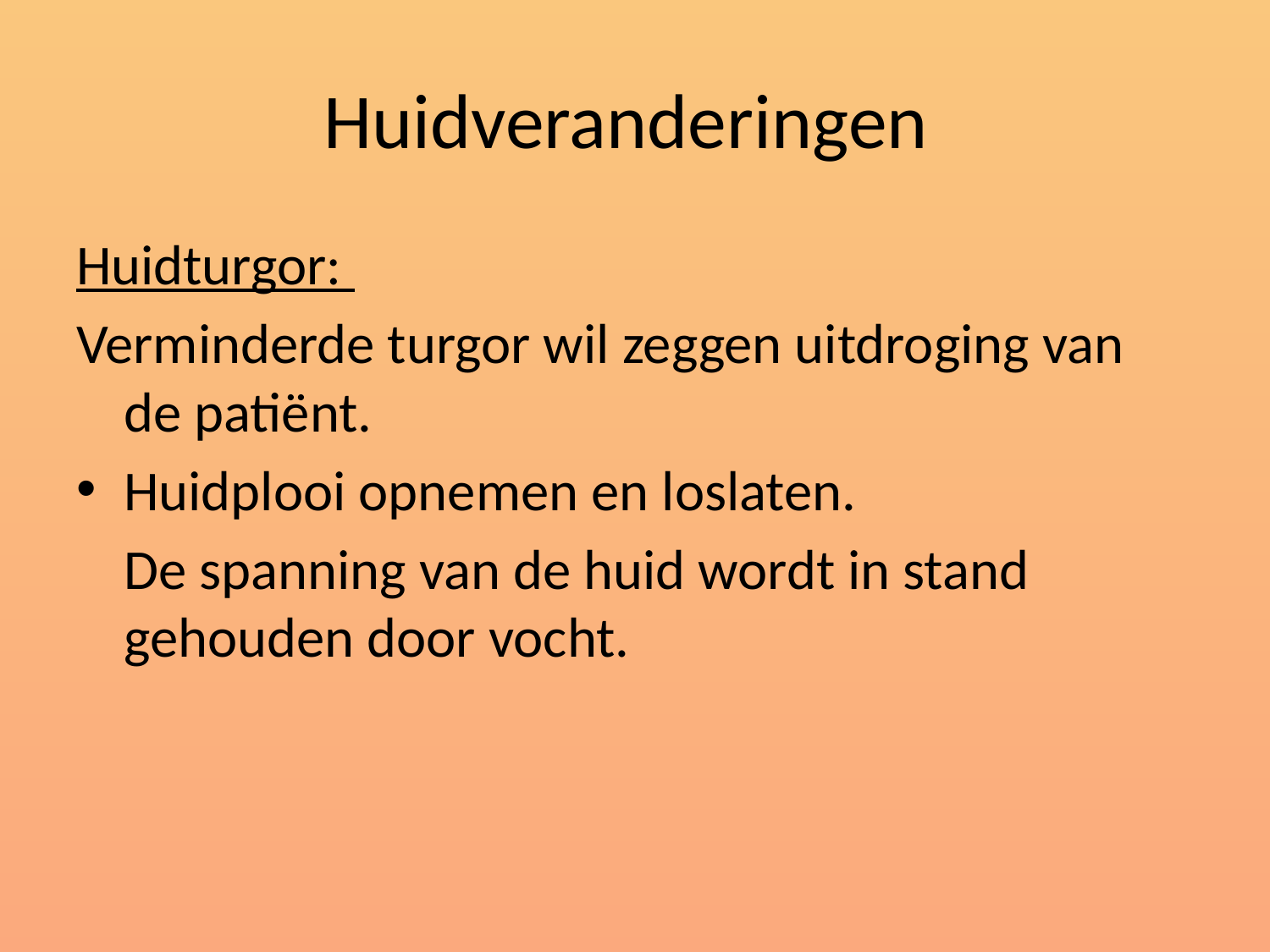

# Huidveranderingen
Huidturgor:
Verminderde turgor wil zeggen uitdroging van de patiënt.
Huidplooi opnemen en loslaten.
	De spanning van de huid wordt in stand gehouden door vocht.